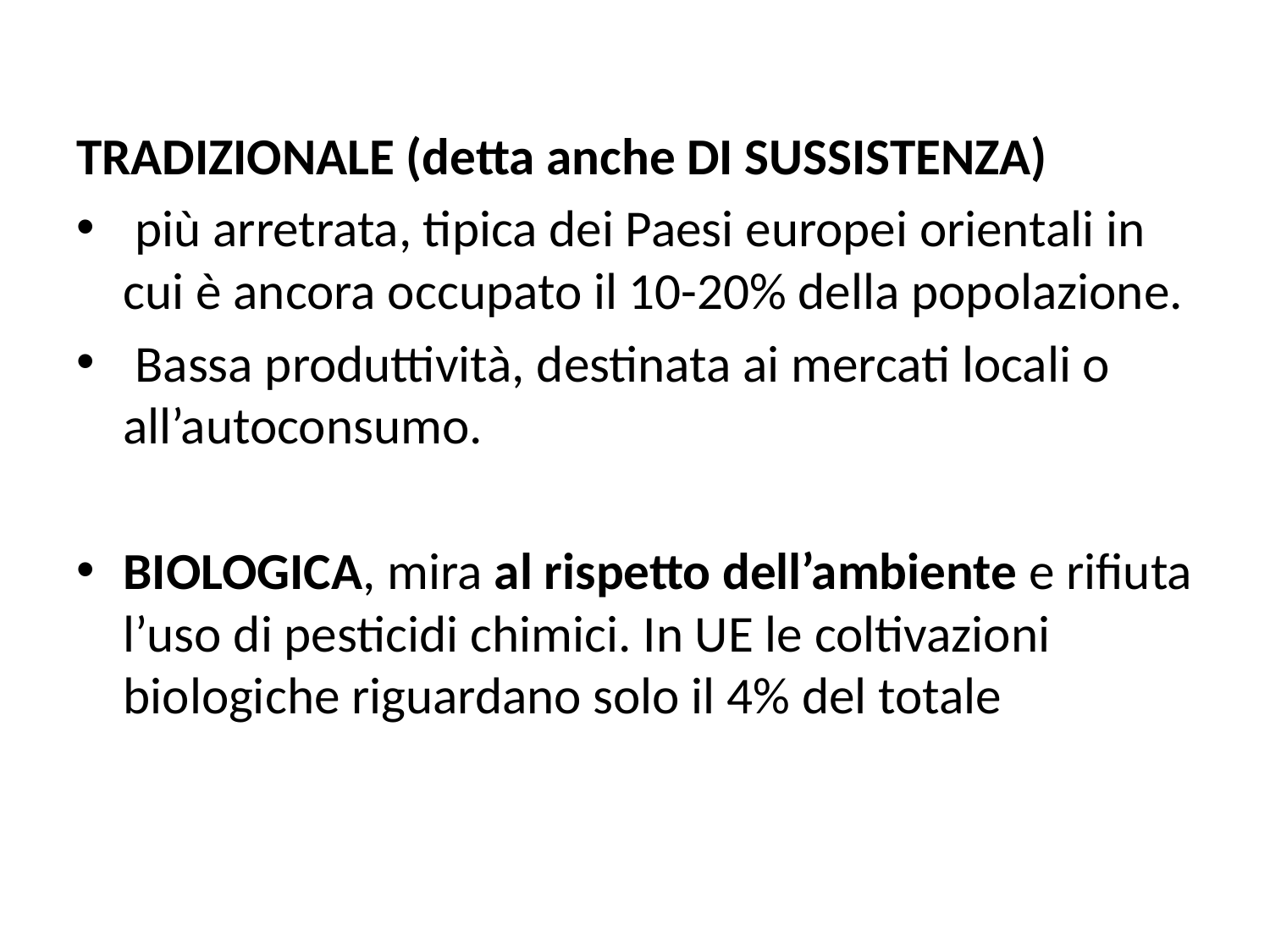

TRADIZIONALE (detta anche DI SUSSISTENZA)
 più arretrata, tipica dei Paesi europei orientali in cui è ancora occupato il 10-20% della popolazione.
 Bassa produttività, destinata ai mercati locali o all’autoconsumo.

BIOLOGICA, mira al rispetto dell’ambiente e rifiuta l’uso di pesticidi chimici. In UE le coltivazioni biologiche riguardano solo il 4% del totale